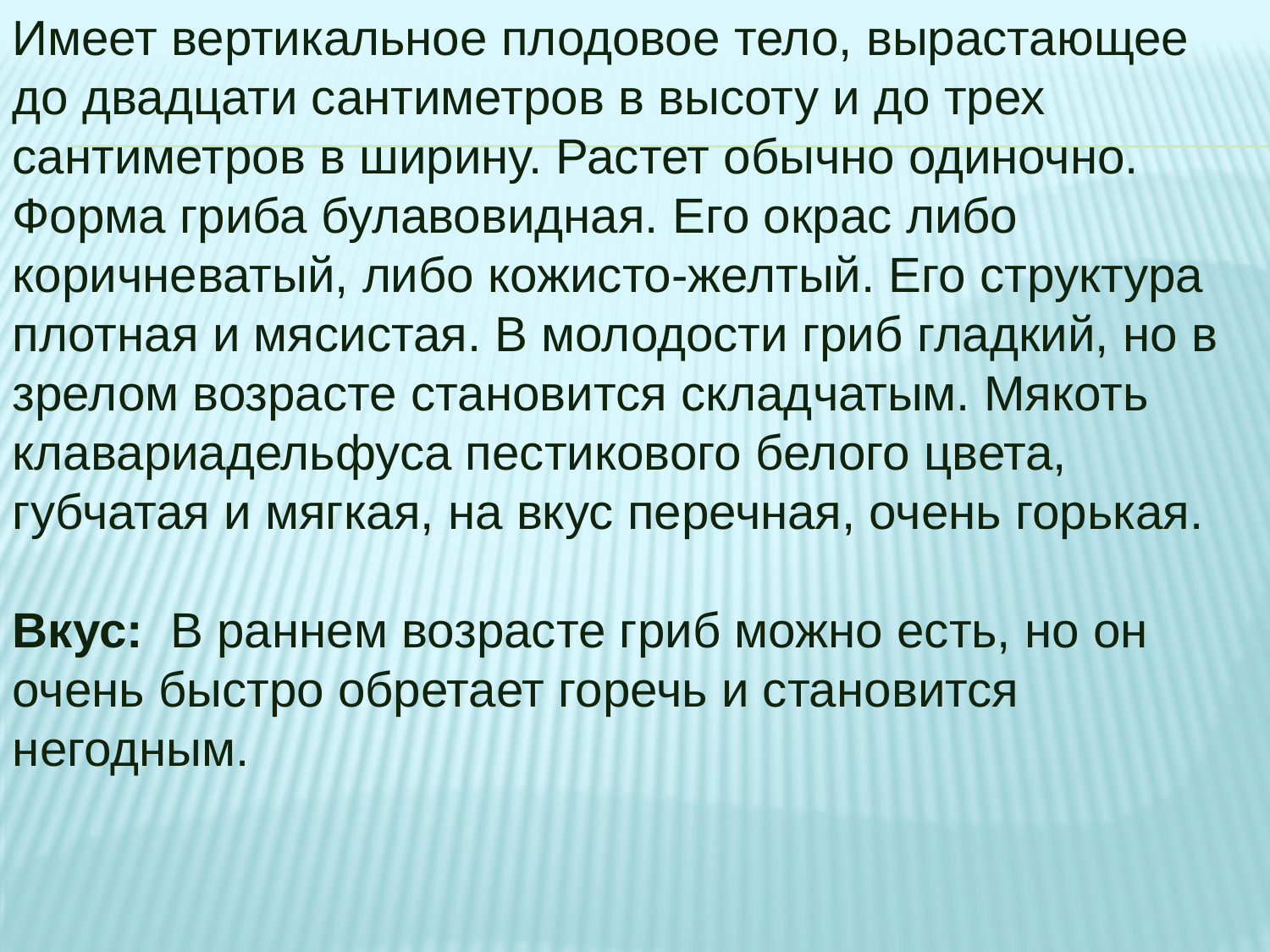

Имеет вертикальное плодовое тело, вырастающее до двадцати сантиметров в высоту и до трех сантиметров в ширину. Растет обычно одиночно. Форма гриба булавовидная. Его окрас либо коричневатый, либо кожисто-желтый. Его структура плотная и мясистая. В молодости гриб гладкий, но в зрелом возрасте становится складчатым. Мякоть клавариадельфуса пестикового белого цвета, губчатая и мягкая, на вкус перечная, очень горькая.

Вкус:  В раннем возрасте гриб можно есть, но он очень быстро обретает горечь и становится негодным.